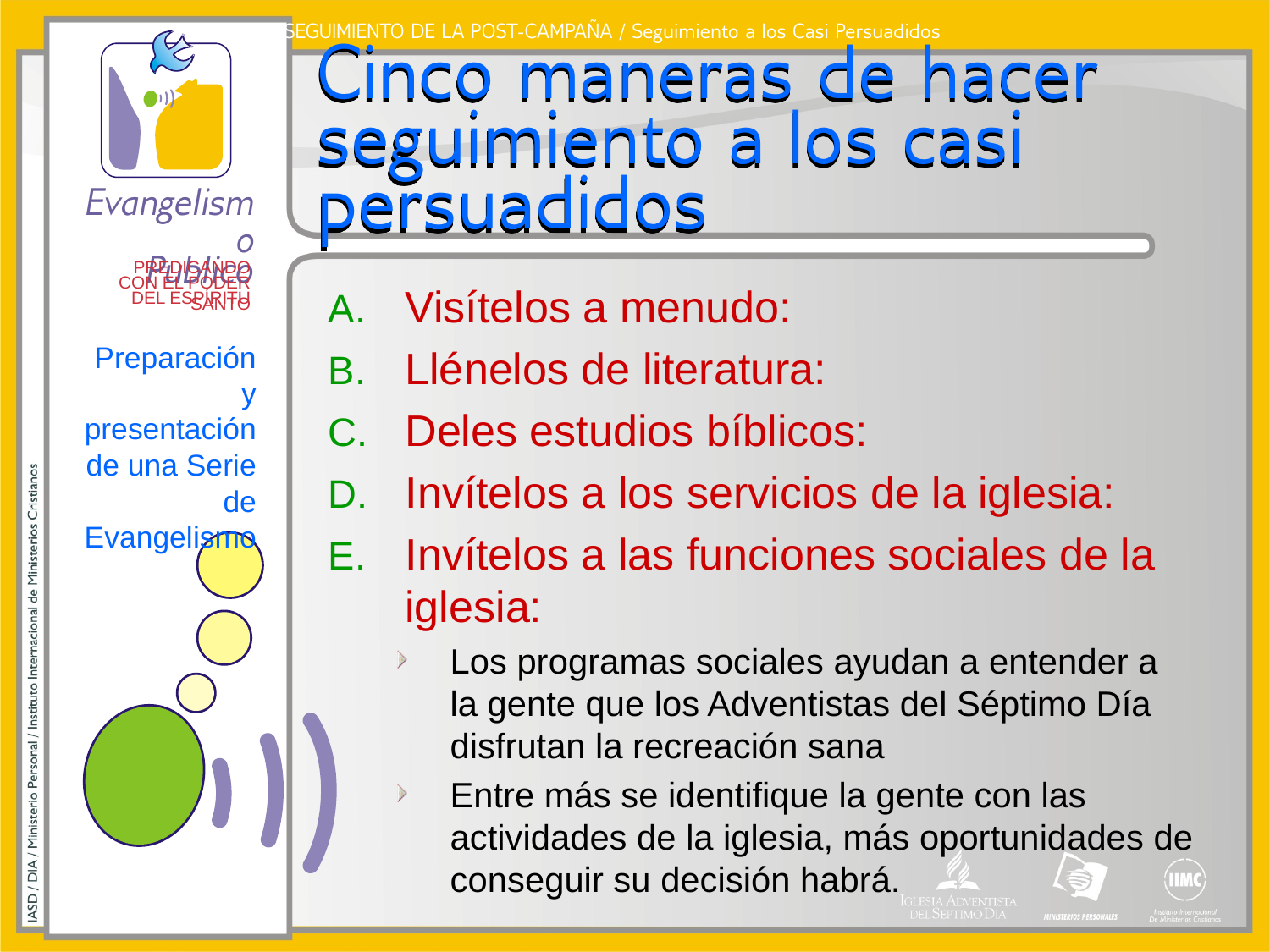

SEGUIMIENTO DE LA POST-CAMPAÑA / Seguimiento a los Casi Persuadidos
# Cinco maneras de hacer seguimiento a los casi persuadidos
Visítelos a menudo:
Llénelos de literatura:
Deles estudios bíblicos:
Invítelos a los servicios de la iglesia:
Invítelos a las funciones sociales de la iglesia:
Los programas sociales ayudan a entender a la gente que los Adventistas del Séptimo Día disfrutan la recreación sana
Entre más se identifique la gente con las actividades de la iglesia, más oportunidades de conseguir su decisión habrá.